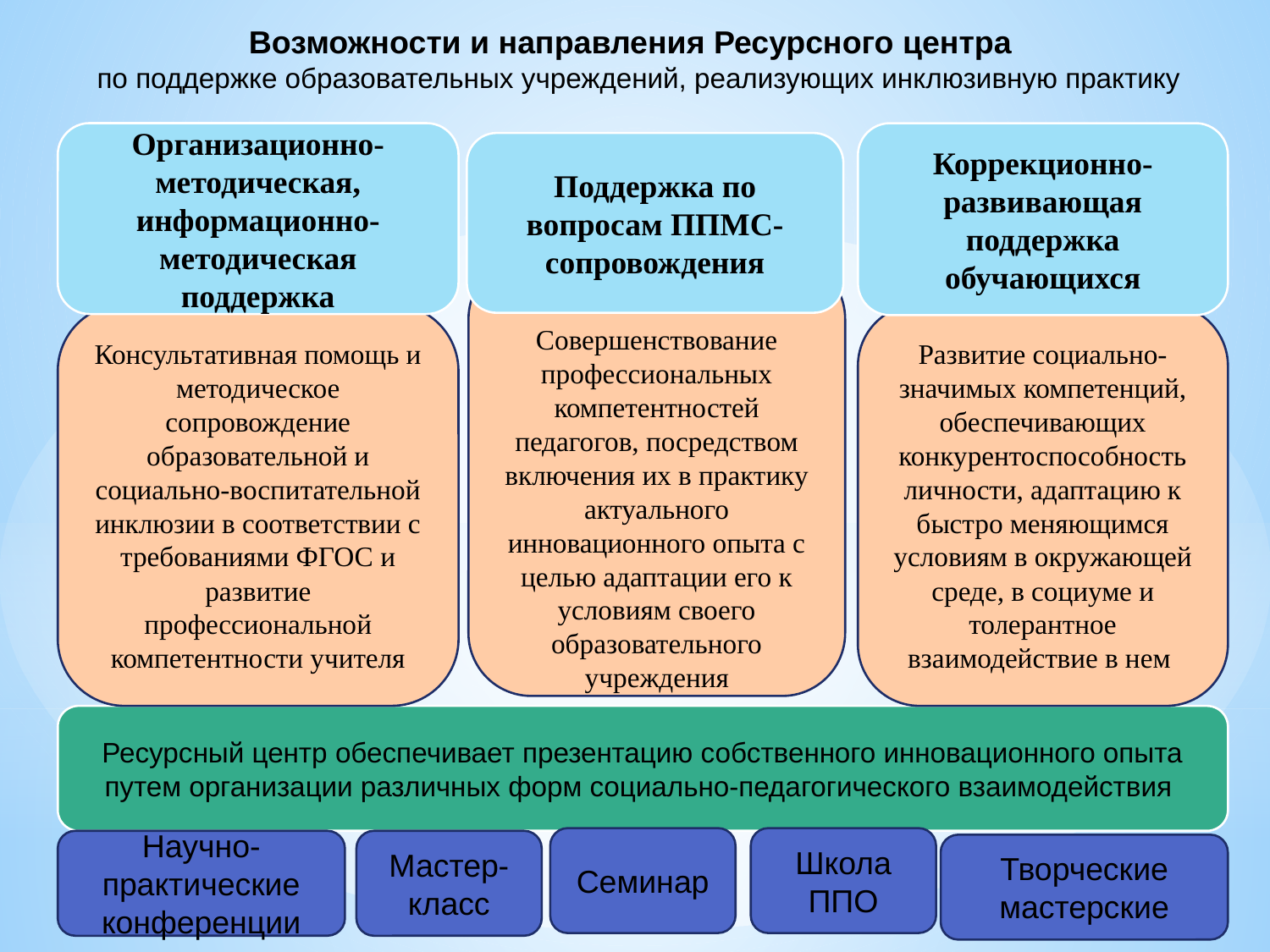

Возможности и направления Ресурсного центра
по поддержке образовательных учреждений, реализующих инклюзивную практику
Организационно-методическая, информационно-методическая поддержка
Коррекционно-развивающая поддержка обучающихся
Поддержка по вопросам ППМС-сопровождения

Совершенствование профессиональных компетентностей педагогов, посредством включения их в практику актуального инновационного опыта с целью адаптации его к условиям своего образовательного учреждения

Консультативная помощь и методическое сопровождение образовательной и социально-воспитательной инклюзии в соответствии с требованиями ФГОС и развитие профессиональной компетентности учителя
Развитие социально-значимых компетенций, обеспечивающих конкурентоспособность личности, адаптацию к быстро меняющимся условиям в окружающей среде, в социуме и толерантное взаимодействие в нем
Ресурсный центр обеспечивает презентацию собственного инновационного опыта путем организации различных форм социально-педагогического взаимодействия
Семинар
Школа ППО
Научно-практические конференции
Мастер-
класс
Творческие мастерские